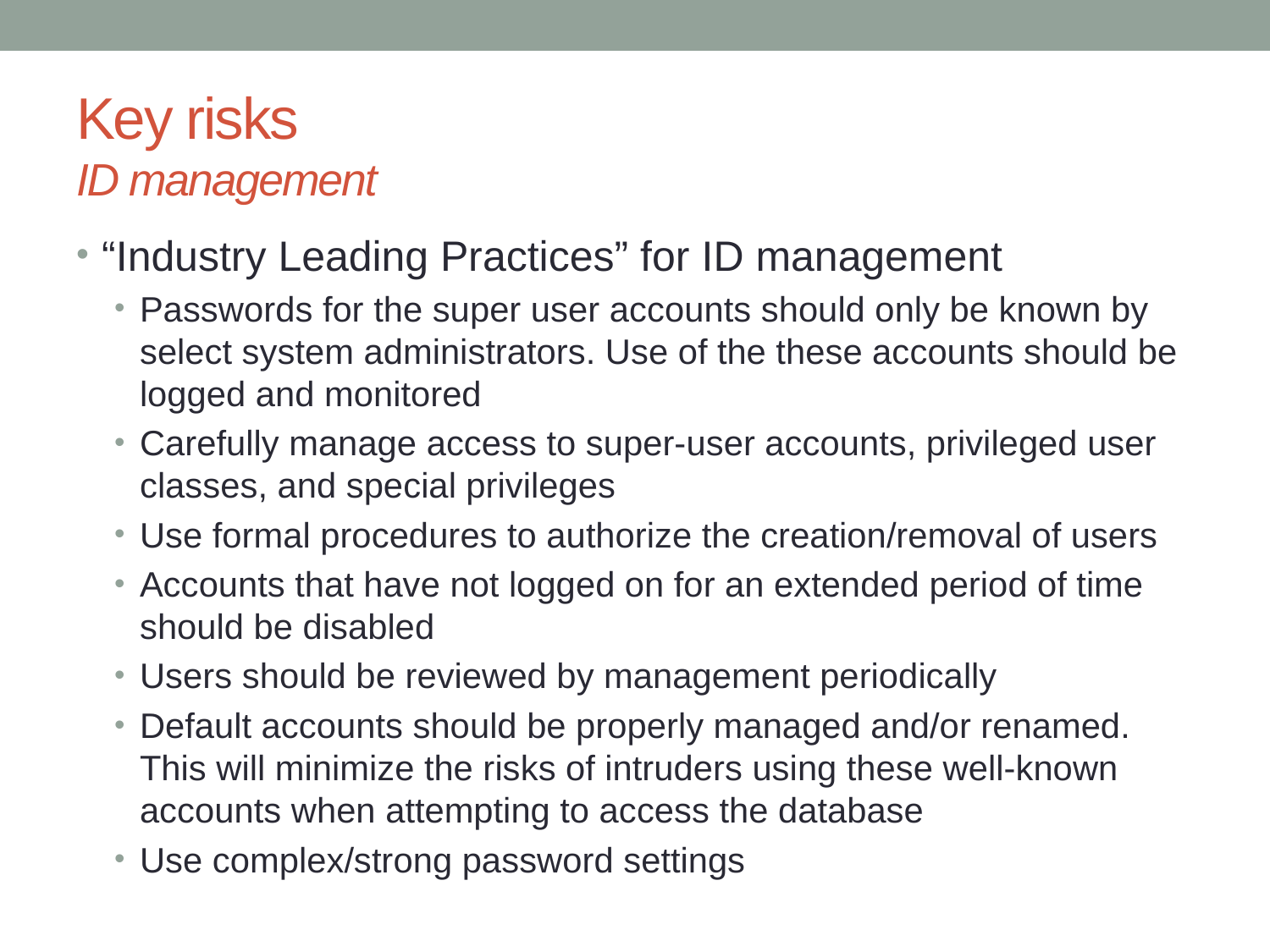

# Key risks ID management
“Industry Leading Practices” for ID management
Passwords for the super user accounts should only be known by select system administrators. Use of the these accounts should be logged and monitored
Carefully manage access to super-user accounts, privileged user classes, and special privileges
Use formal procedures to authorize the creation/removal of users
Accounts that have not logged on for an extended period of time should be disabled
Users should be reviewed by management periodically
Default accounts should be properly managed and/or renamed. This will minimize the risks of intruders using these well-known accounts when attempting to access the database
Use complex/strong password settings